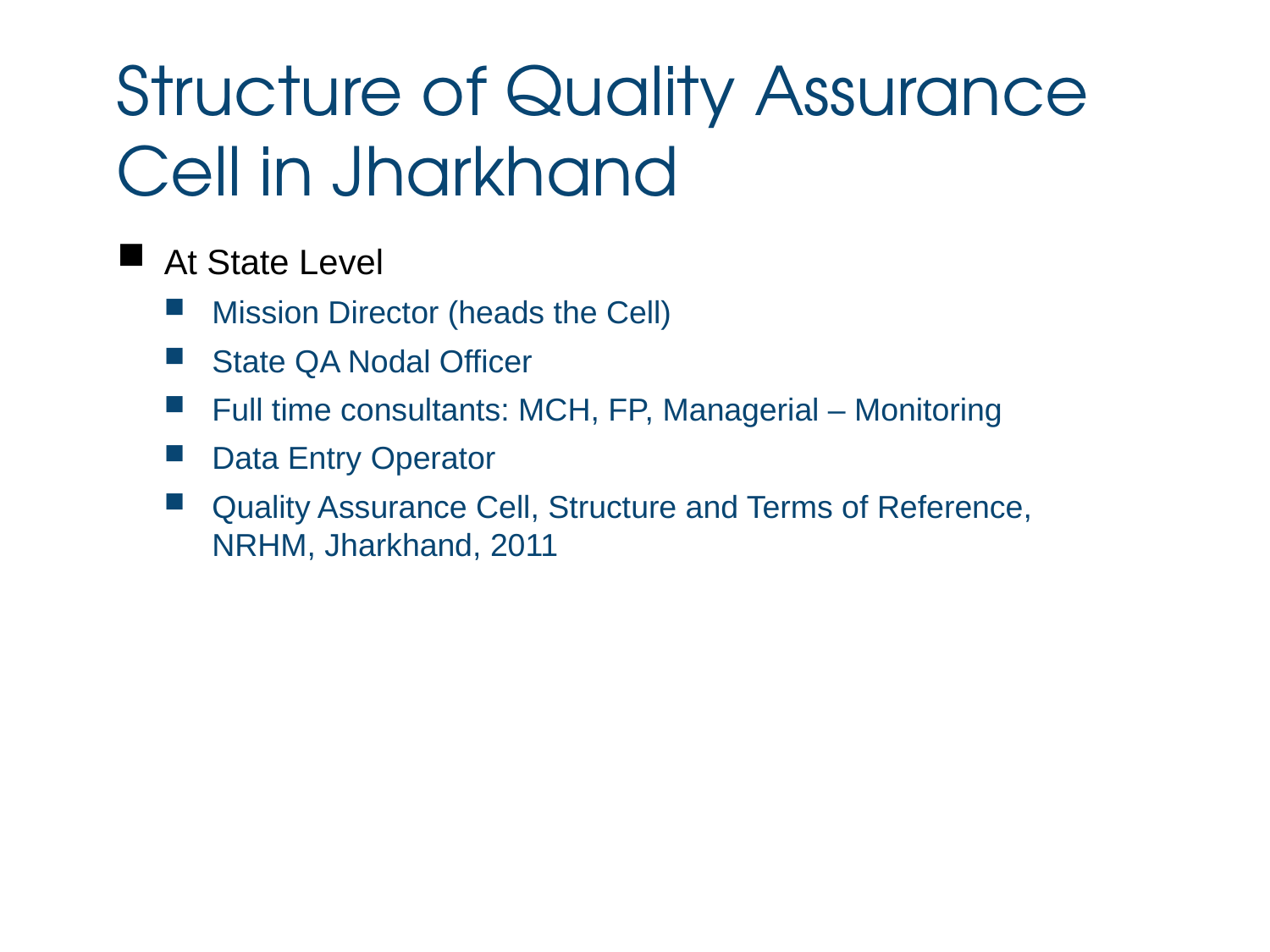

# Structure of Quality Assurance Cell in Jharkhand
At State Level
Mission Director (heads the Cell)
State QA Nodal Officer
Full time consultants: MCH, FP, Managerial – Monitoring
Data Entry Operator
Quality Assurance Cell, Structure and Terms of Reference, NRHM, Jharkhand, 2011